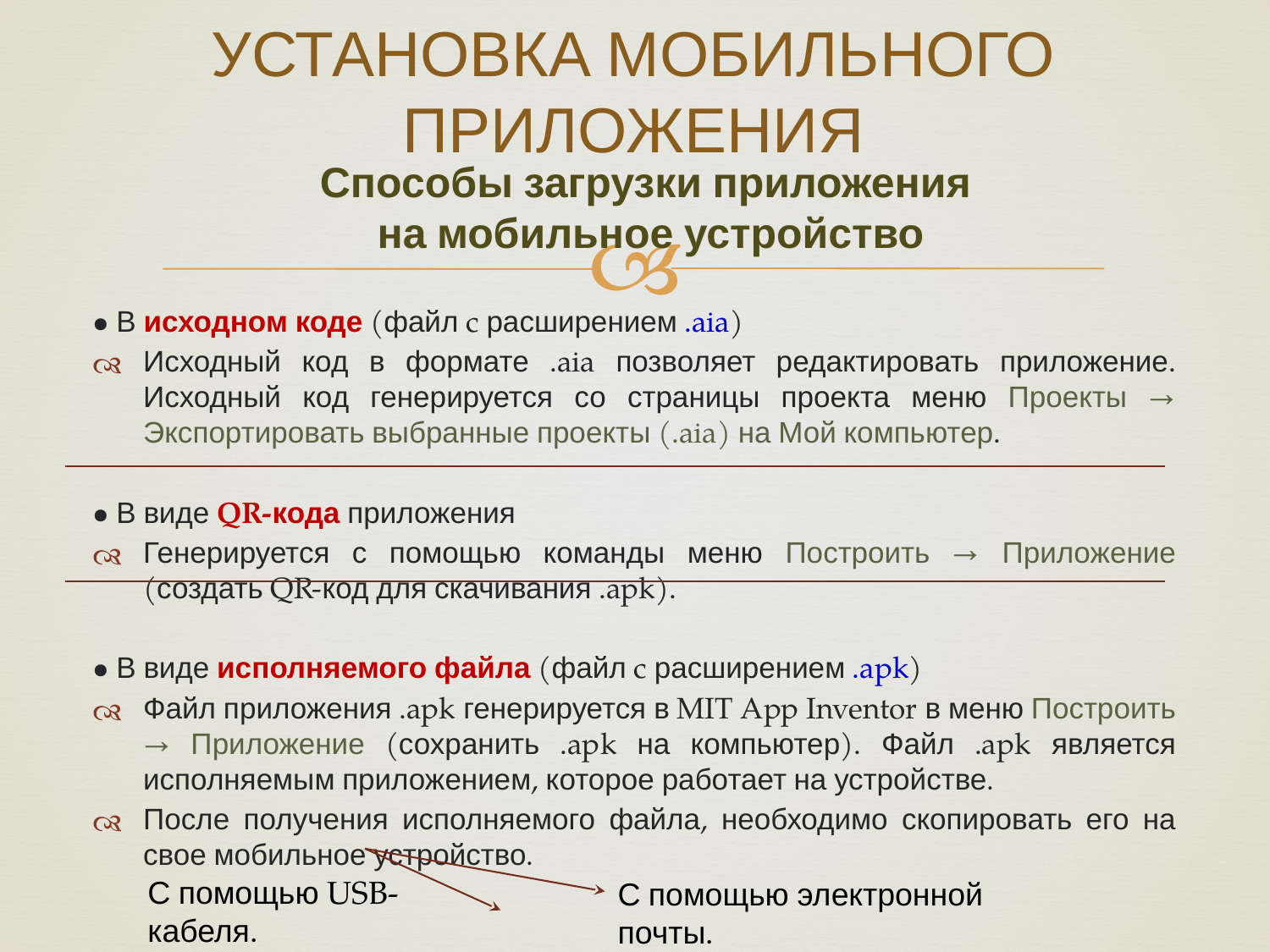

# УСТАНОВКА МОБИЛЬНОГО ПРИЛОЖЕНИЯ
Способы загрузки приложения
на мобильное устройство
• В исходном коде (файл c расширением .aia)
Исходный код в формате .aia позволяет редактировать приложение. Исходный код генерируется со страницы проекта меню Проекты → Экспортировать выбранные проекты (.aia) на Мой компьютер.

• В виде QR-кода приложения
Генерируется с помощью команды меню Построить → Приложение (создать QR-код для скачивания .apk).

• В виде исполняемого файла (файл c расширением .apk)
Файл приложения .apk генерируется в MIT App Inventor в меню Построить → Приложение (сохранить .apk на компьютер). Файл .apk является исполняемым приложением, которое работает на устройстве.
После получения исполняемого файла, необходимо скопировать его на свое мобильное устройство.

С помощью USB-кабеля.
С помощью электронной почты.